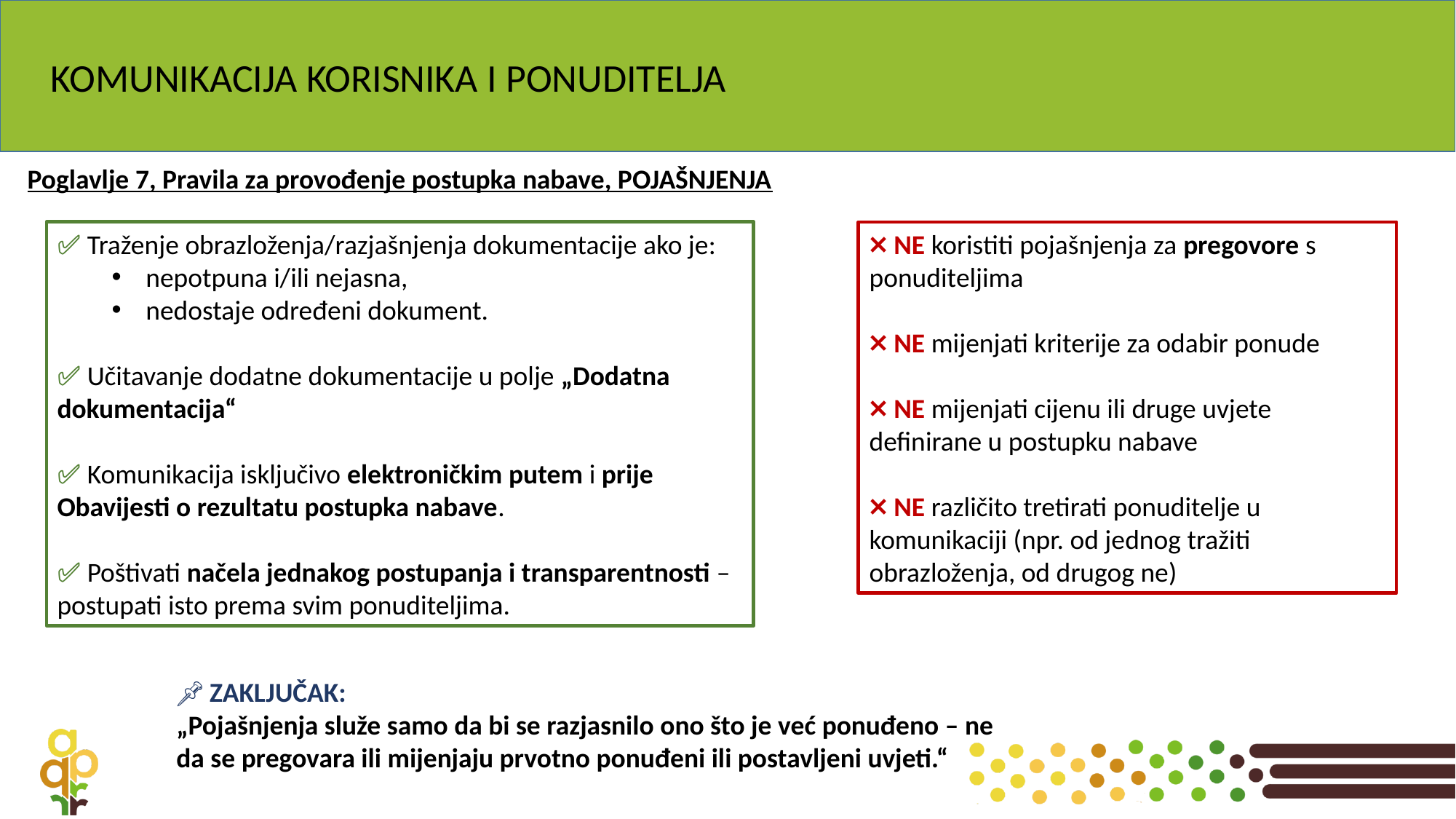

# KOMUNIKACIJA KORISNIKA I PONUDITELJA
Poglavlje 7, Pravila za provođenje postupka nabave, POJAŠNJENJA
✅ Traženje obrazloženja/razjašnjenja dokumentacije ako je:
nepotpuna i/ili nejasna,
nedostaje određeni dokument.

✅ Učitavanje dodatne dokumentacije u polje „Dodatna dokumentacija“

✅ Komunikacija isključivo elektroničkim putem i prije  Obavijesti o rezultatu postupka nabave.

✅ Poštivati načela jednakog postupanja i transparentnosti – postupati isto prema svim ponuditeljima.
❌ NE koristiti pojašnjenja za pregovore s ponuditeljima

❌ NE mijenjati kriterije za odabir ponude

❌ NE mijenjati cijenu ili druge uvjete definirane u postupku nabave

❌ NE različito tretirati ponuditelje u komunikaciji (npr. od jednog tražiti obrazloženja, od drugog ne)
📌 ZAKLJUČAK:
„Pojašnjenja služe samo da bi se razjasnilo ono što je već ponuđeno – ne da se pregovara ili mijenjaju prvotno ponuđeni ili postavljeni uvjeti.“